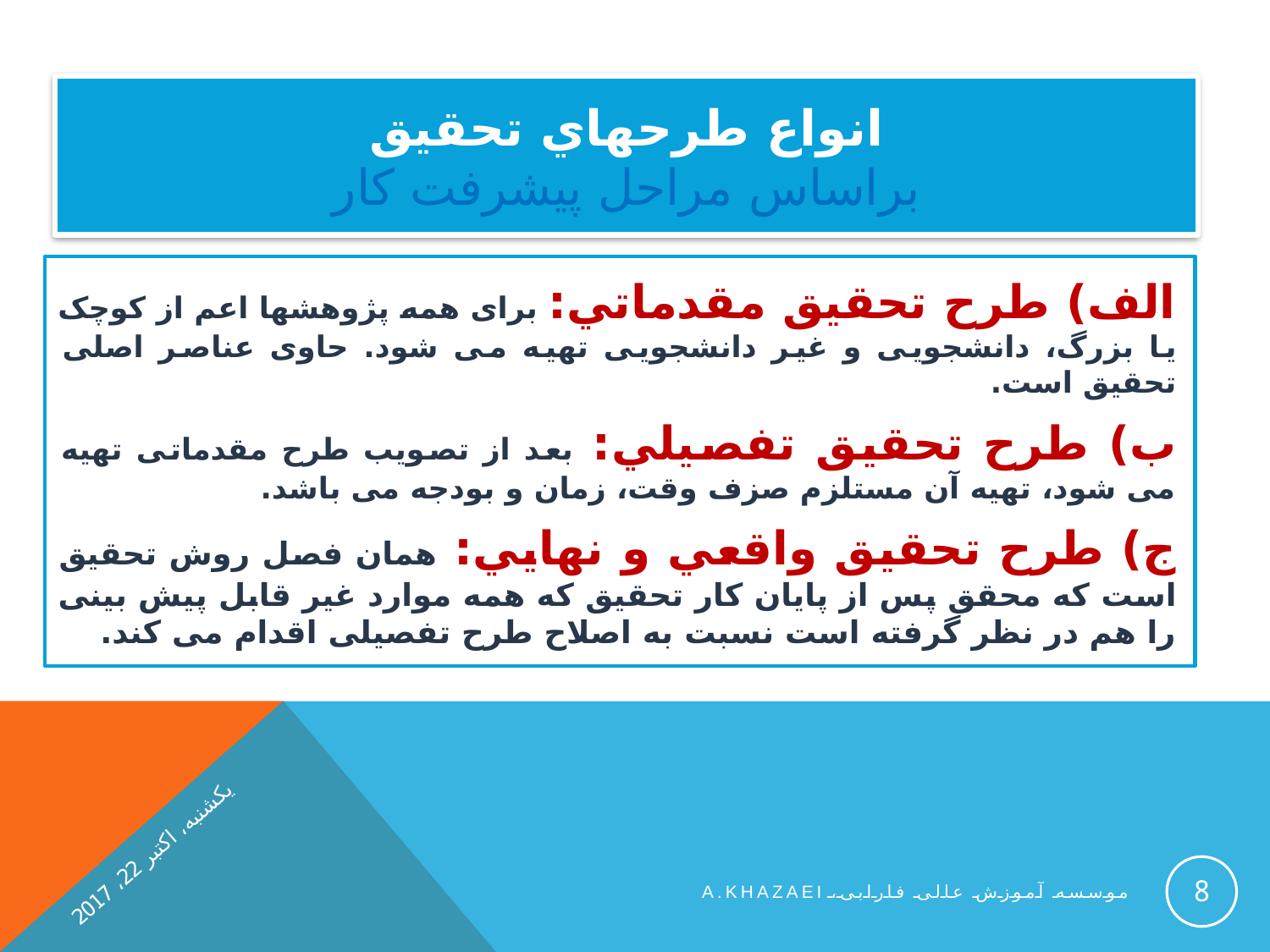

# انواع طرحهاي تحقيق براساس مراحل پیشرفت کار
الف) طرح تحقيق مقدماتي: برای همه پژوهشها اعم از کوچک یا بزرگ، دانشجویی و غیر دانشجویی تهیه می شود. حاوی عناصر اصلی تحقیق است.
ب) طرح تحقيق تفصيلي: بعد از تصویب طرح مقدماتی تهیه می شود، تهیه آن مستلزم صزف وقت، زمان و بودجه می باشد.
ج) طرح تحقيق واقعي و نهايي: همان فصل روش تحقیق است که محقق پس از پایان کار تحقیق که همه موارد غیر قابل پیش بینی را هم در نظر گرفته است نسبت به اصلاح طرح تفصیلی اقدام می کند.
يکشنبه، اکتبر 22، 2017
8
موسسه آموزش عالی فارابی، A.KHAZAEI